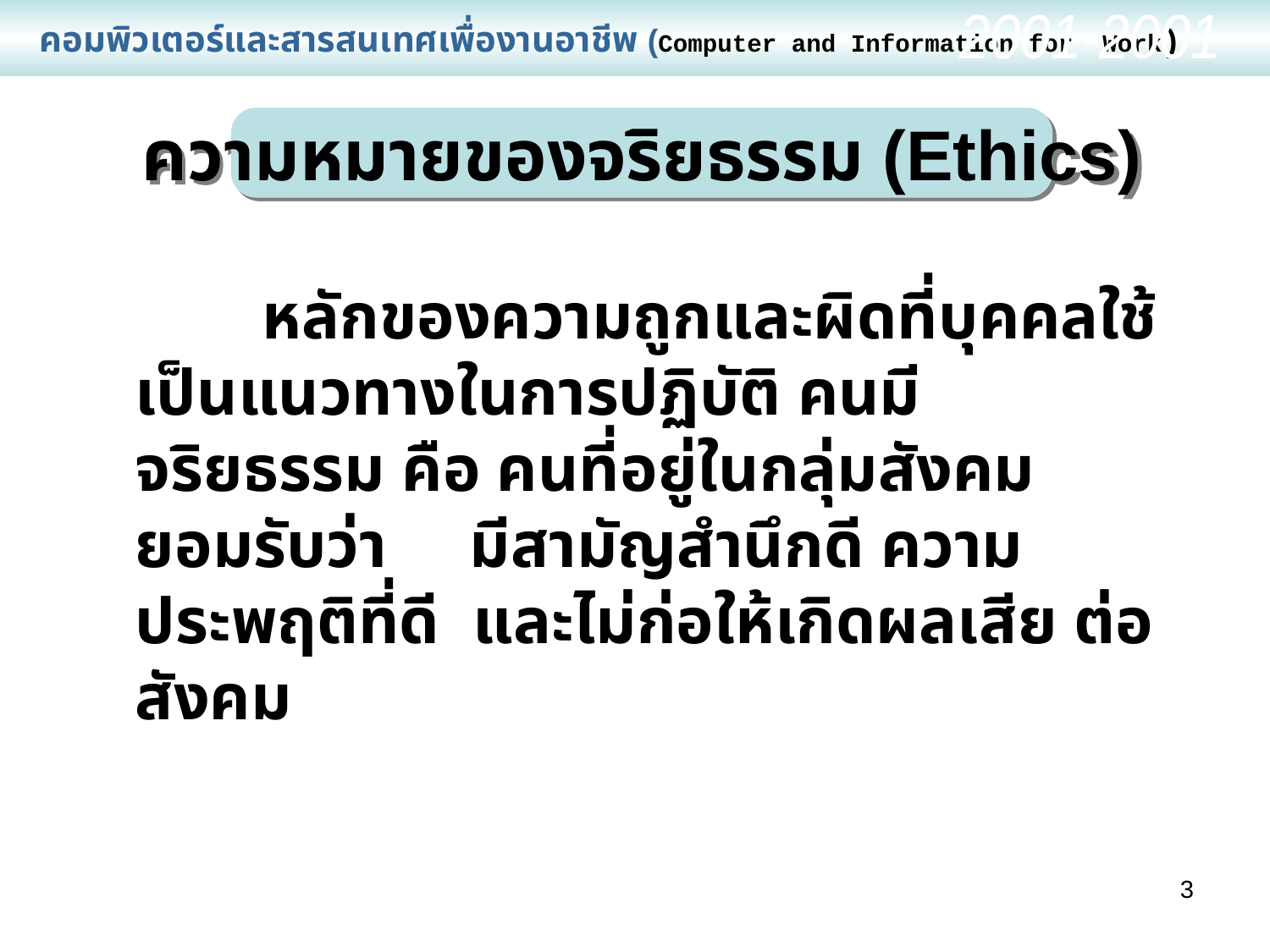

คอมพิวเตอร์และสารสนเทศเพื่องานอาชีพ (Computer and Information for  Work)
2001-2001
ความหมายของจริยธรรม (Ethics)
	หลักของความถูกและผิดที่บุคคลใช้เป็นแนวทางในการปฏิบัติ คนมีจริยธรรม คือ คนที่อยู่ในกลุ่มสังคมยอมรับว่า     มีสามัญสำนึกดี ความประพฤติที่ดี  และไม่ก่อให้เกิดผลเสีย ต่อสังคม

3